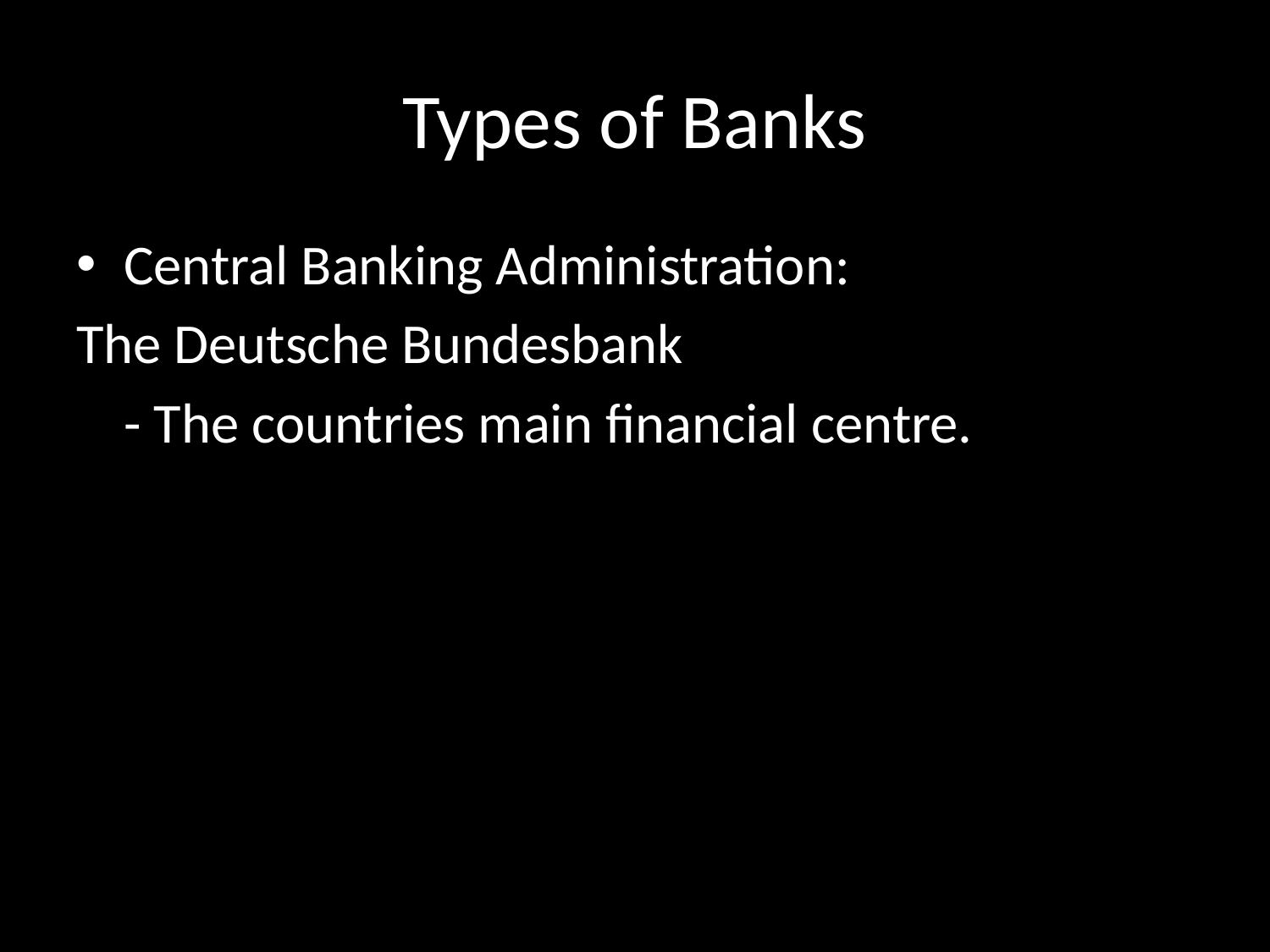

# Types of Banks
Central Banking Administration:
The Deutsche Bundesbank
	- The countries main financial centre.